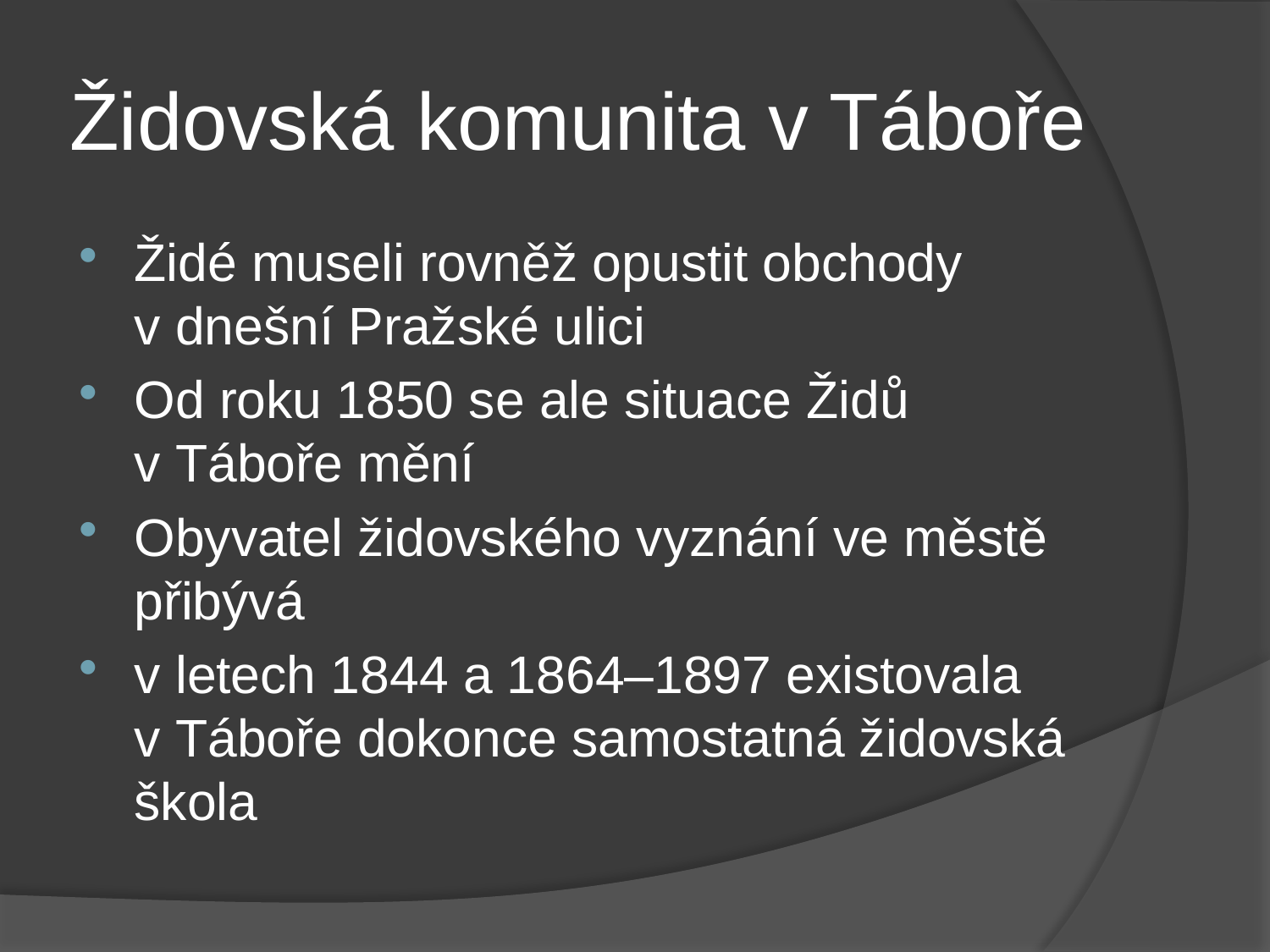

# Židovská komunita v Táboře
Židé museli rovněž opustit obchody v dnešní Pražské ulici
Od roku 1850 se ale situace Židů v Táboře mění
Obyvatel židovského vyznání ve městě přibývá
v letech 1844 a 1864–1897 existovala v Táboře dokonce samostatná židovská škola